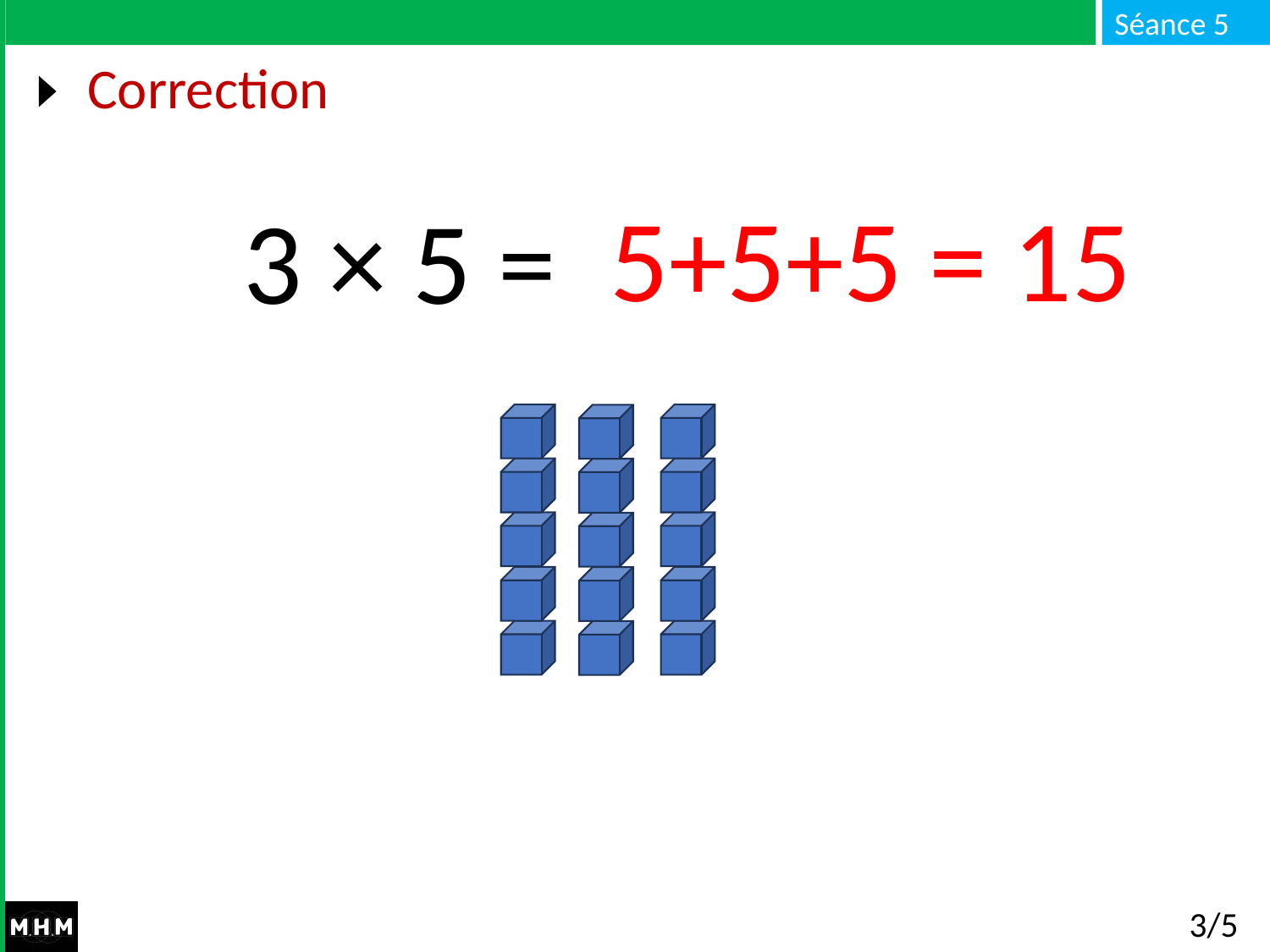

# Correction

3 × 5 =
5+5+5 = 15

3/5